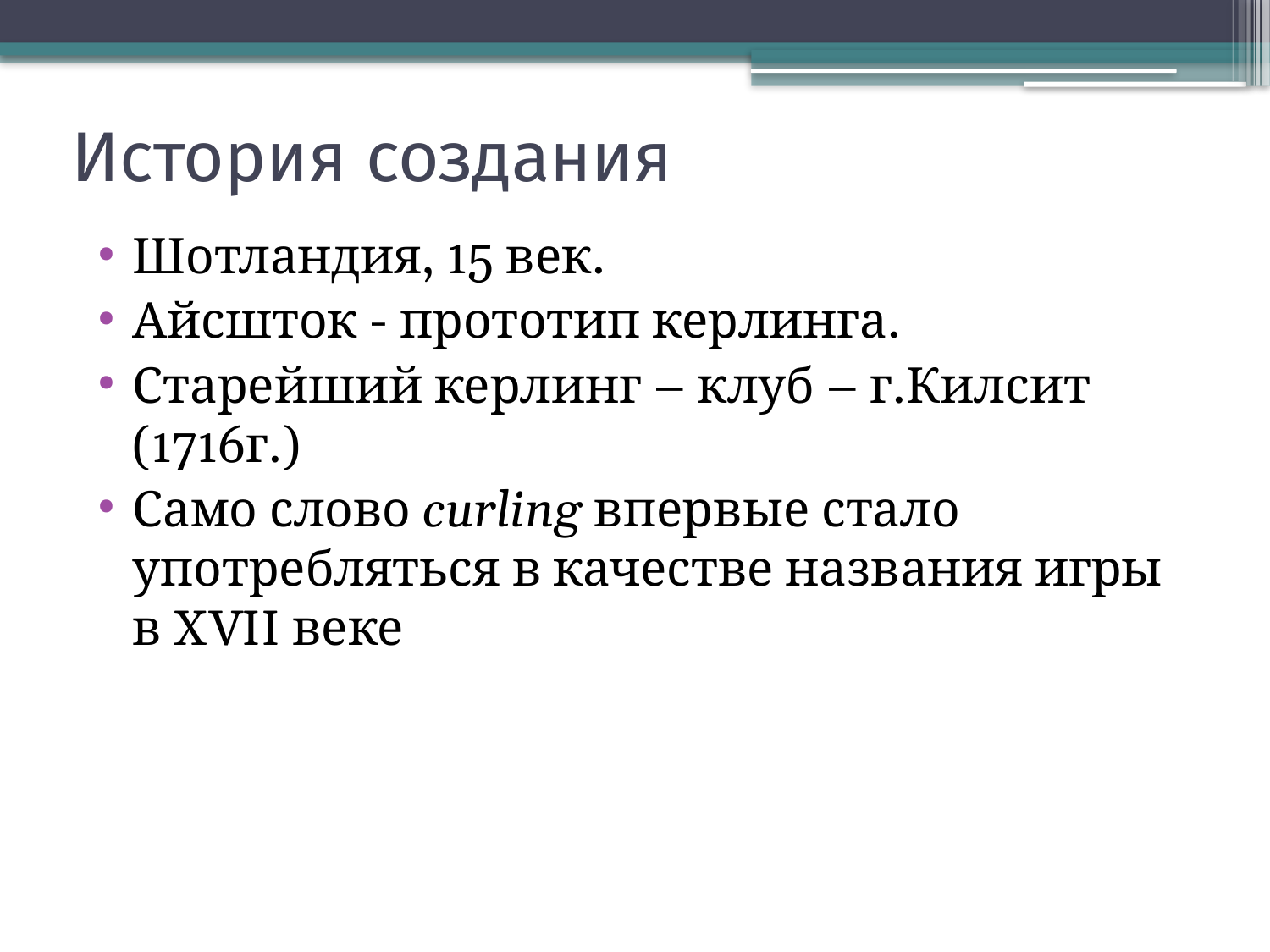

# История создания
Шотландия, 15 век.
Айсшток - прототип керлинга.
Старейший керлинг – клуб – г.Килсит (1716г.)
Само слово curling впервые стало употребляться в качестве названия игры в XVII веке